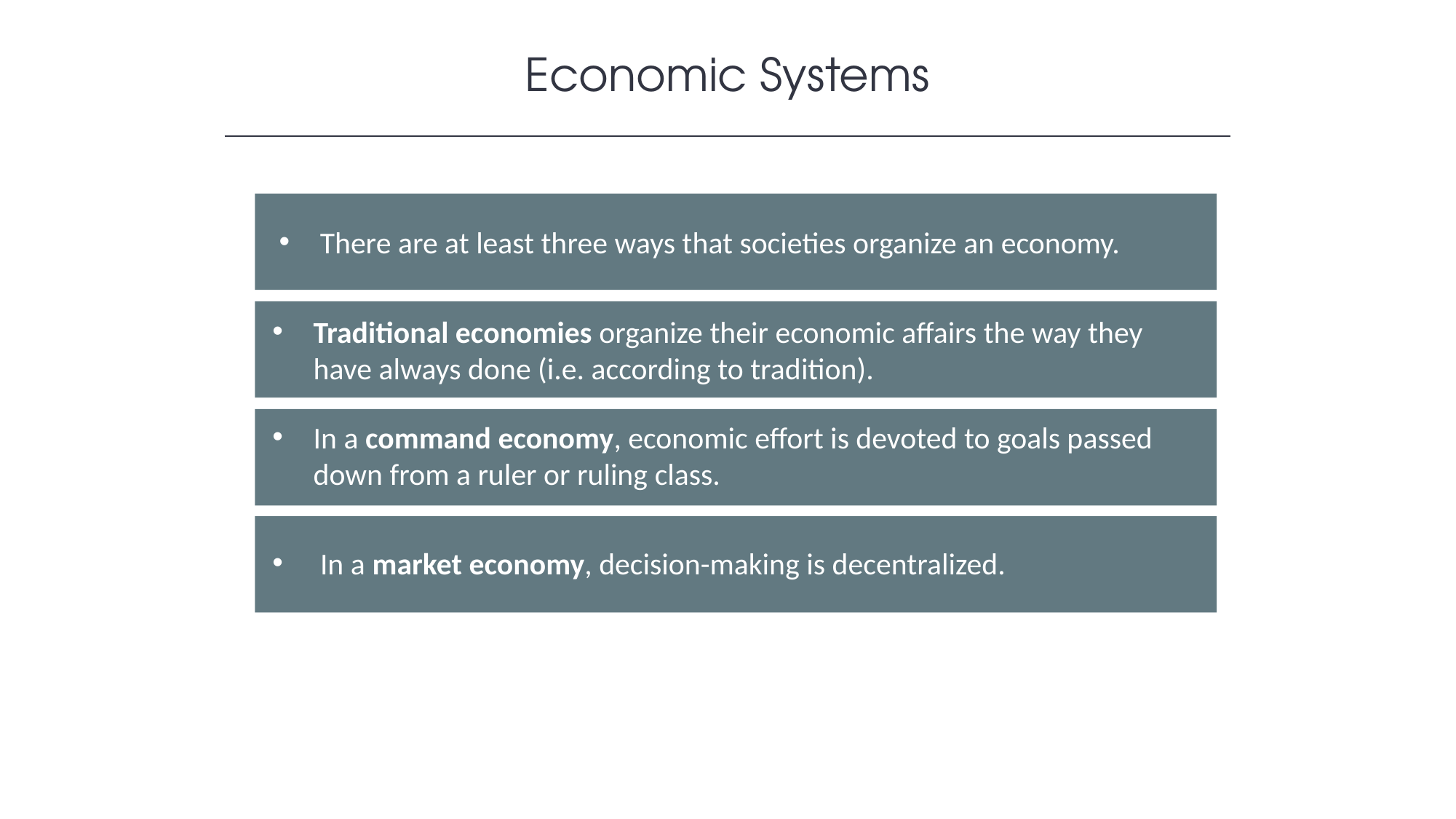

Economic Systems

There are at least three ways that societies organize an economy.

Traditional economies organize their economic affairs the way they have always done (i.e. according to tradition).

In a command economy, economic effort is devoted to goals passed down from a ruler or ruling class.

 In a market economy, decision-making is decentralized.